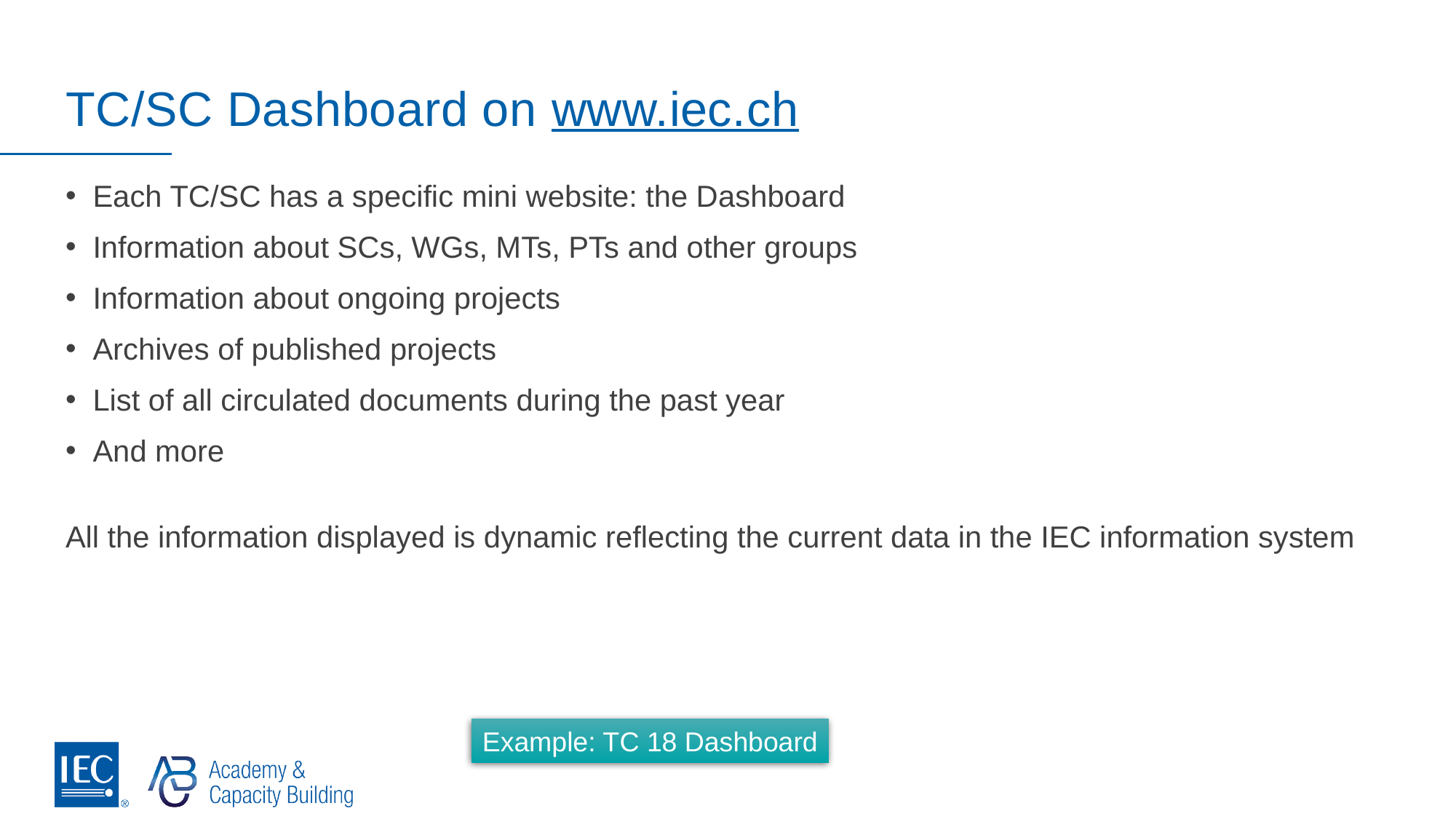

# TC/SC Dashboard on www.iec.ch
Each TC/SC has a specific mini website: the Dashboard
Information about SCs, WGs, MTs, PTs and other groups
Information about ongoing projects
Archives of published projects
List of all circulated documents during the past year
And more

All the information displayed is dynamic reflecting the current data in the IEC information system
Example: TC 18 Dashboard